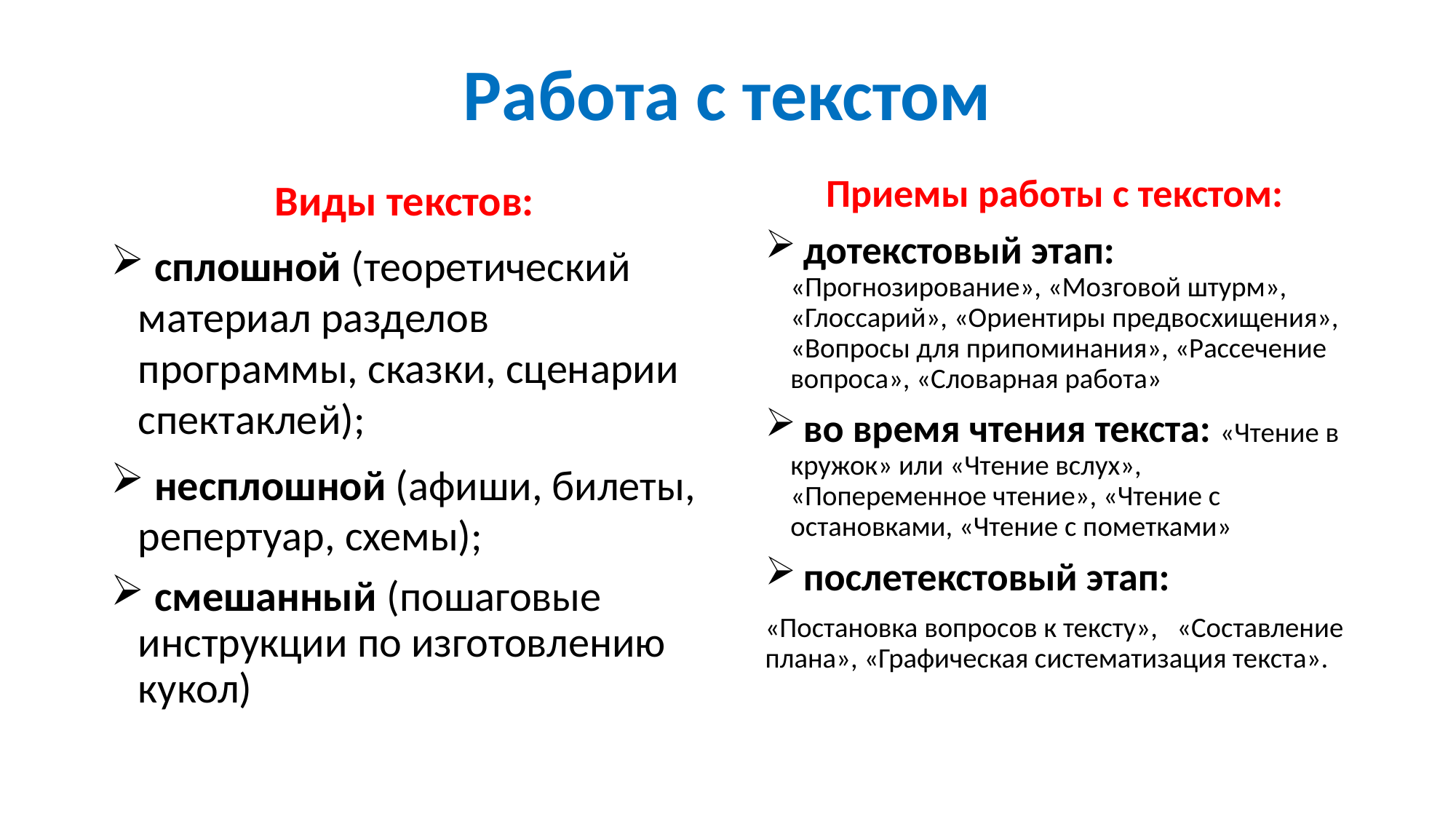

# Работа с текстом
Виды текстов:
 сплошной (теоретический материал разделов программы, сказки, сценарии спектаклей);
 несплошной (афиши, билеты, репертуар, схемы);
 смешанный (пошаговые инструкции по изготовлению кукол)
Приемы работы с текстом:
 дотекстовый этап:  «Прогнозирование», «Мозговой штурм», «Глоссарий», «Ориентиры предвосхищения», «Вопросы для припоминания», «Рассечение вопроса», «Словарная работа»
 во время чтения текста: «Чтение в кружок» или «Чтение вслух», «Попеременное чтение», «Чтение с остановками, «Чтение с пометками»
 послетекстовый этап:
«Постановка вопросов к тексту»,   «Составление плана», «Графическая систематизация текста».